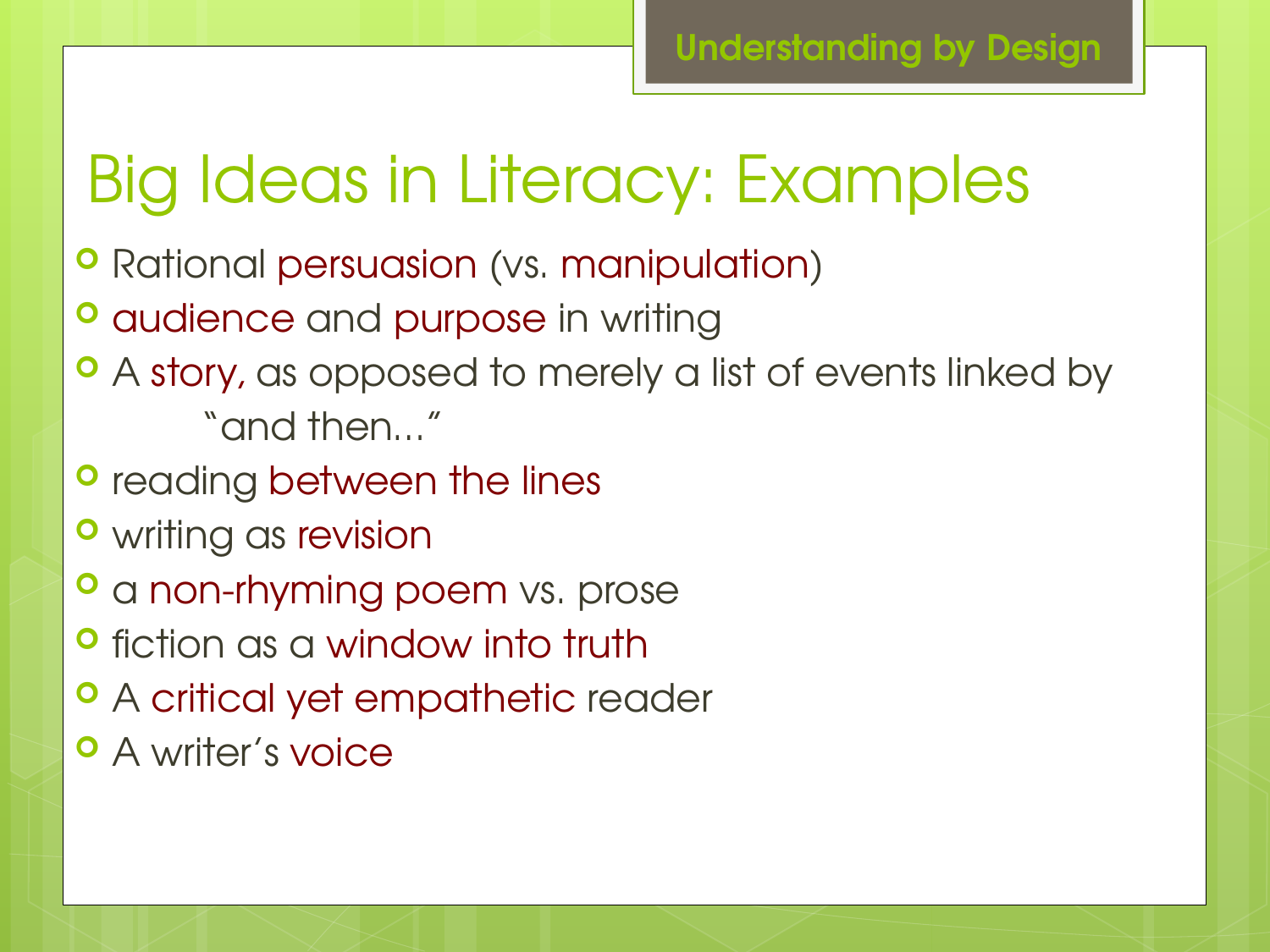

# Big Ideas in Literacy: Examples
Rational persuasion (vs. manipulation)
audience and purpose in writing
A story, as opposed to merely a list of events linked by
	“and then…”
reading between the lines
writing as revision
a non-rhyming poem vs. prose
fiction as a window into truth
A critical yet empathetic reader
A writer’s voice